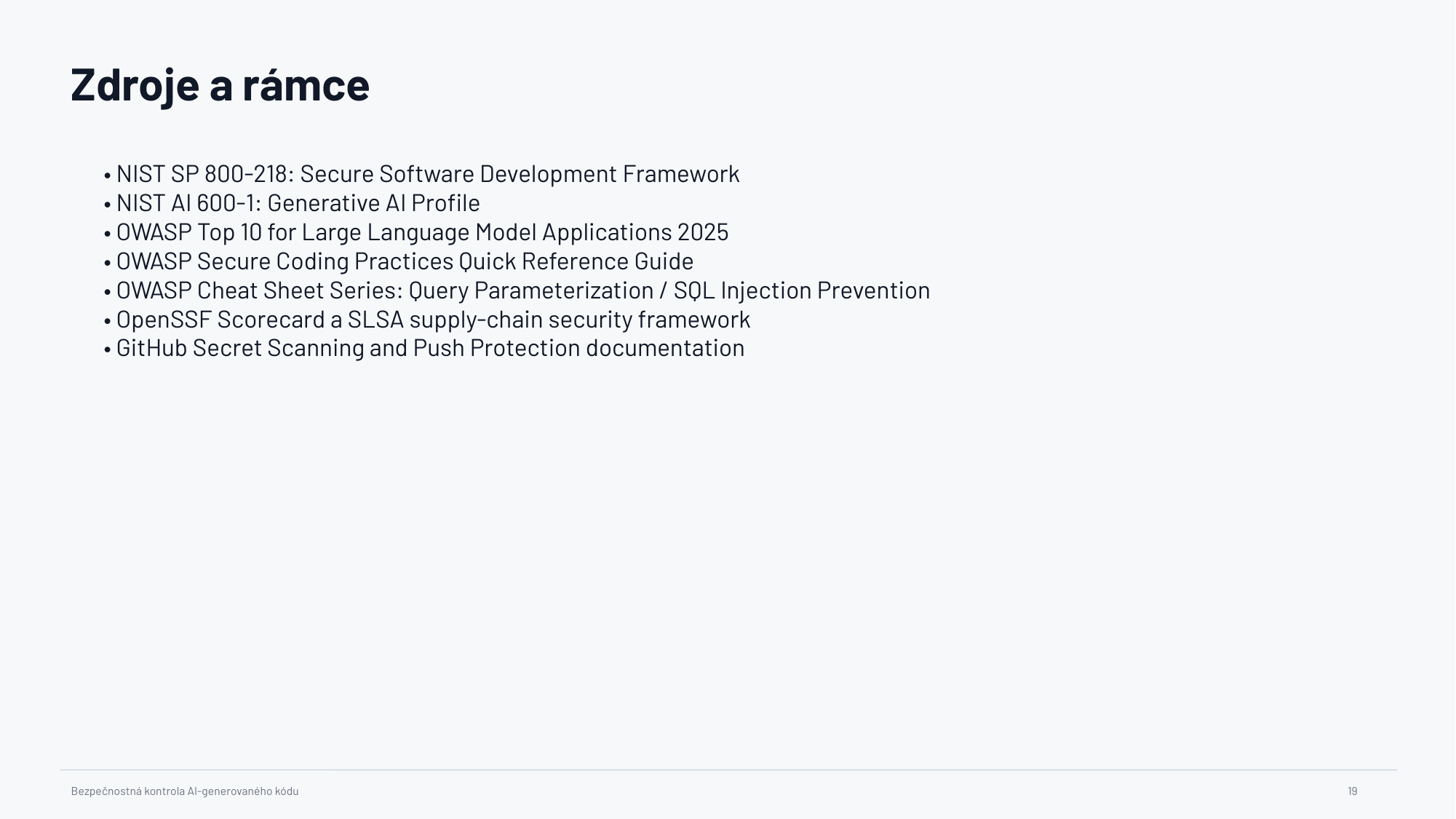

Zdroje a rámce
• NIST SP 800-218: Secure Software Development Framework
• NIST AI 600-1: Generative AI Profile
• OWASP Top 10 for Large Language Model Applications 2025
• OWASP Secure Coding Practices Quick Reference Guide
• OWASP Cheat Sheet Series: Query Parameterization / SQL Injection Prevention
• OpenSSF Scorecard a SLSA supply-chain security framework
• GitHub Secret Scanning and Push Protection documentation
19